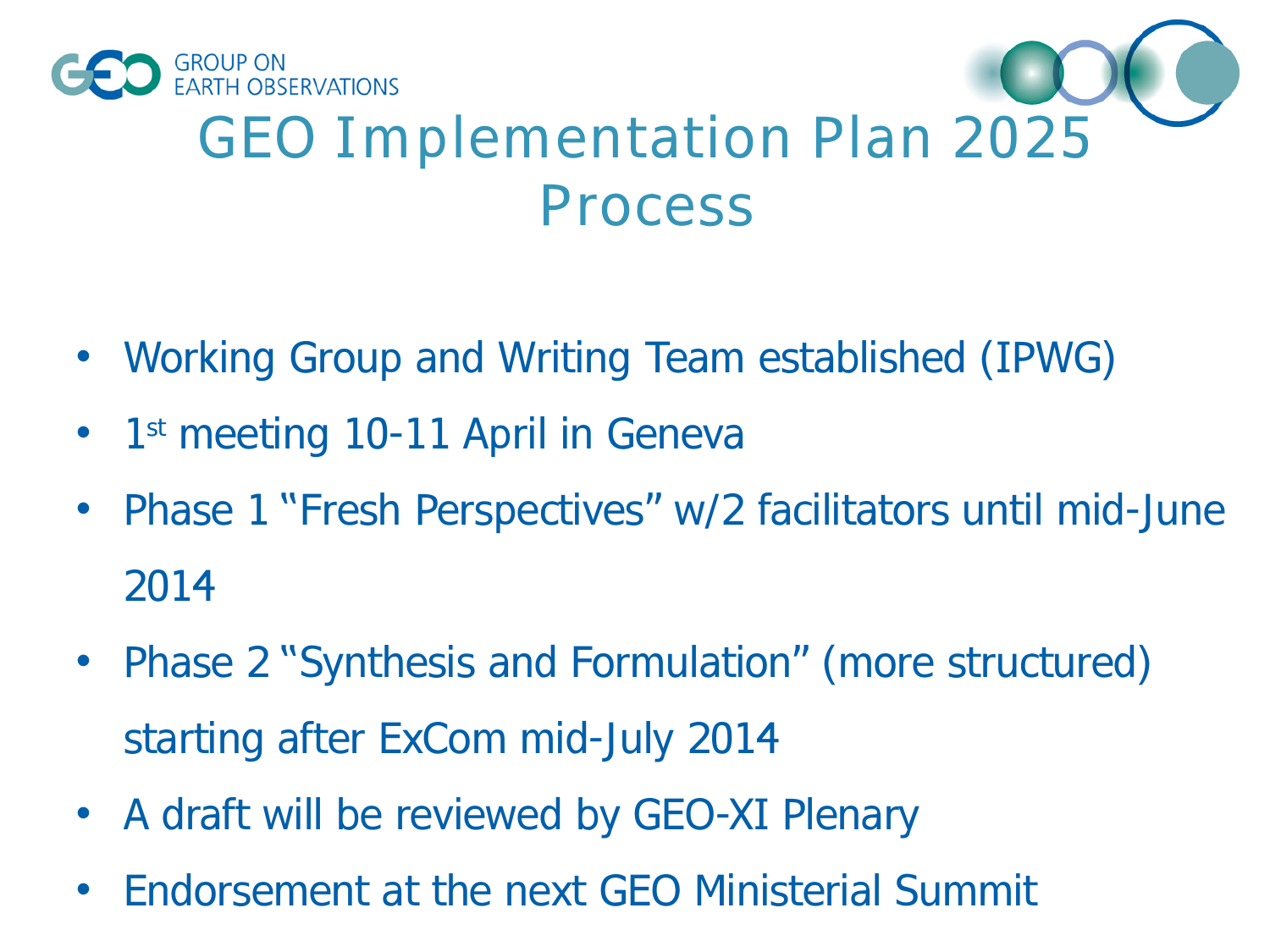

# GEO Implementation Plan 2025 Process
Working Group and Writing Team established (IPWG)
1st meeting 10-11 April in Geneva
Phase 1 “Fresh Perspectives” w/2 facilitators until mid-June 2014
Phase 2 “Synthesis and Formulation” (more structured) starting after ExCom mid-July 2014
A draft will be reviewed by GEO-XI Plenary
Endorsement at the next GEO Ministerial Summit